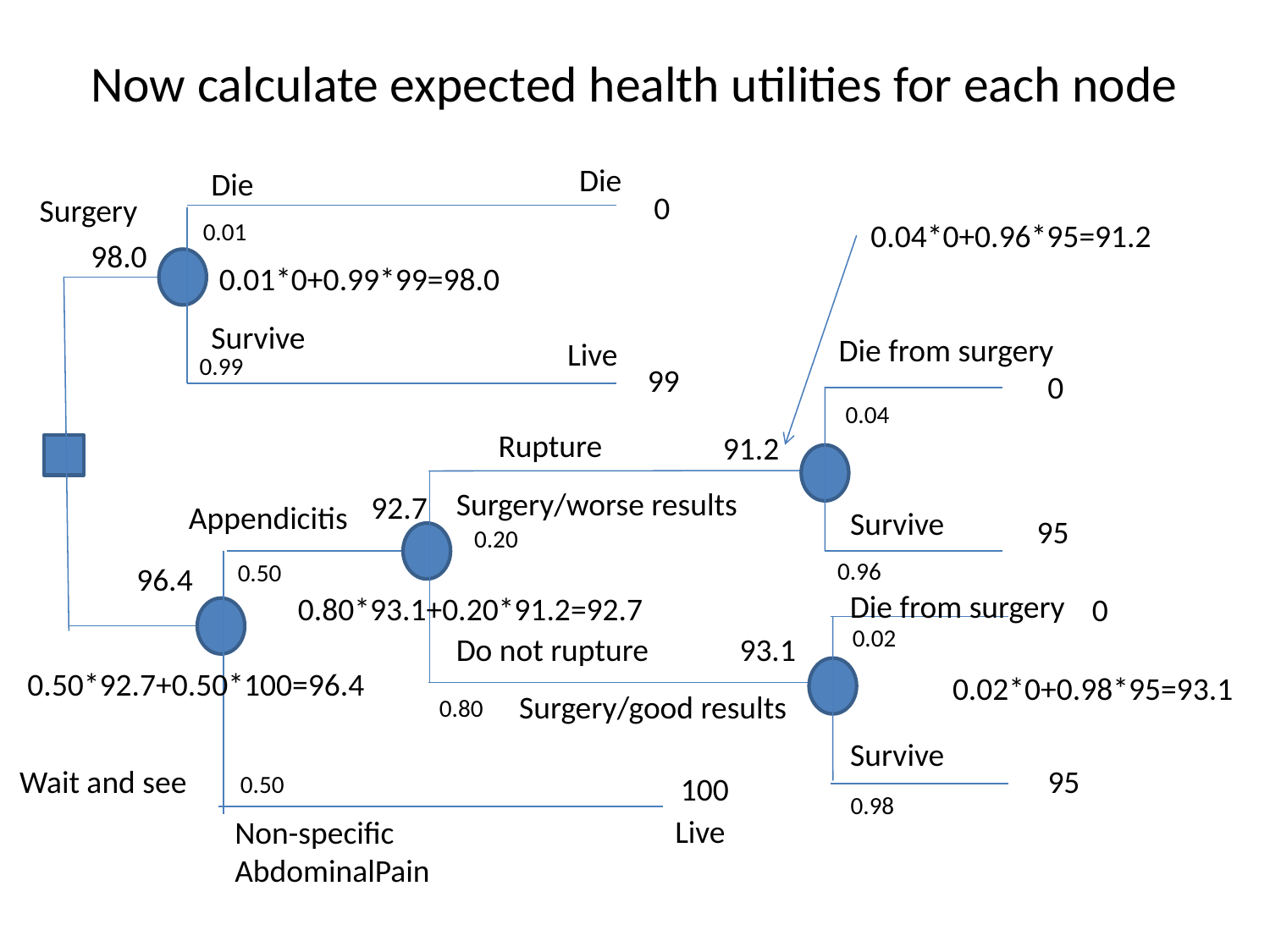

# Now calculate expected health utilities for each node
Die
Die
0
Surgery
0.01
0.04*0+0.96*95=91.2
98.0

0.01*0+0.99*99=98.0
Survive
Die from surgery
Live
0.99
99
0
0.04
Rupture
91.2

Surgery/worse results
92.7
Appendicitis
Survive
95
0.20

0.96
0.50
96.4
Die from surgery
0.80*93.1+0.20*91.2=92.7
0

0.02
Do not rupture
93.1
0.50*92.7+0.50*100=96.4

0.02*0+0.98*95=93.1
Surgery/good results
0.80
Survive
Wait and see
95
0.50
100
0.98
Live
Non-specific
AbdominalPain